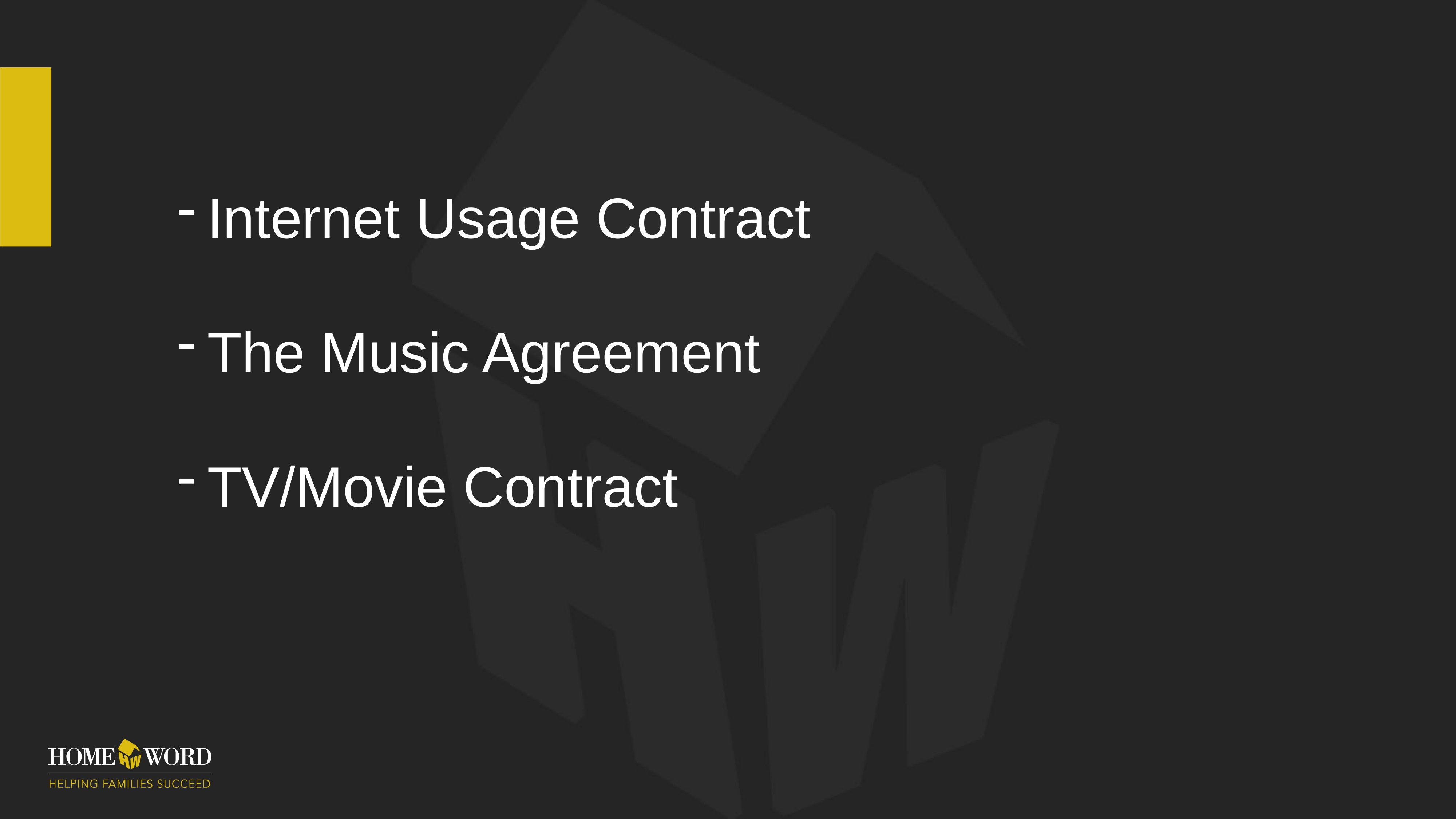

Internet Usage Contract
The Music Agreement
TV/Movie Contract